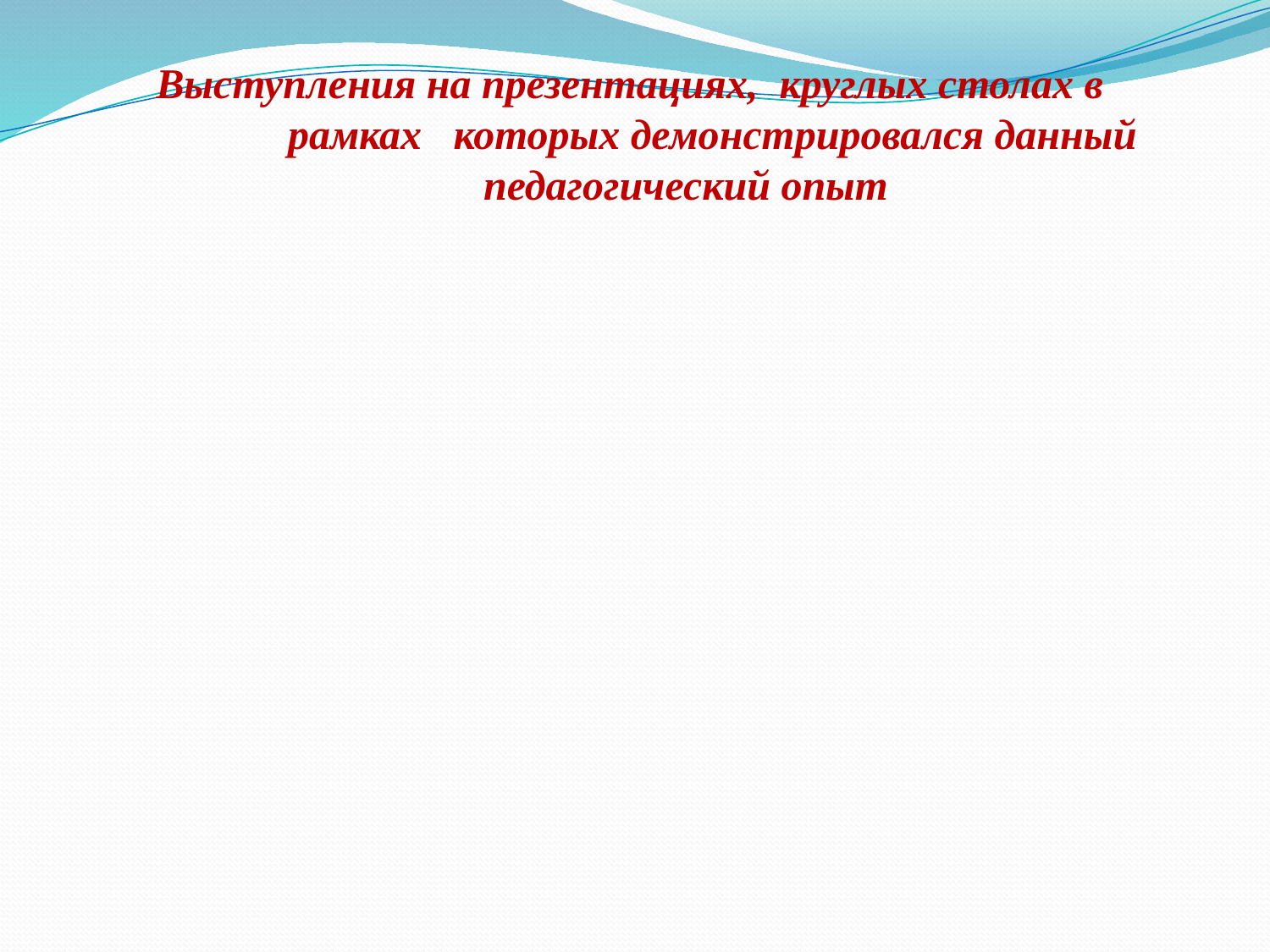

Выступления на презентациях,  круглых столах в
            рамках   которых демонстрировался данный
       педагогический опыт